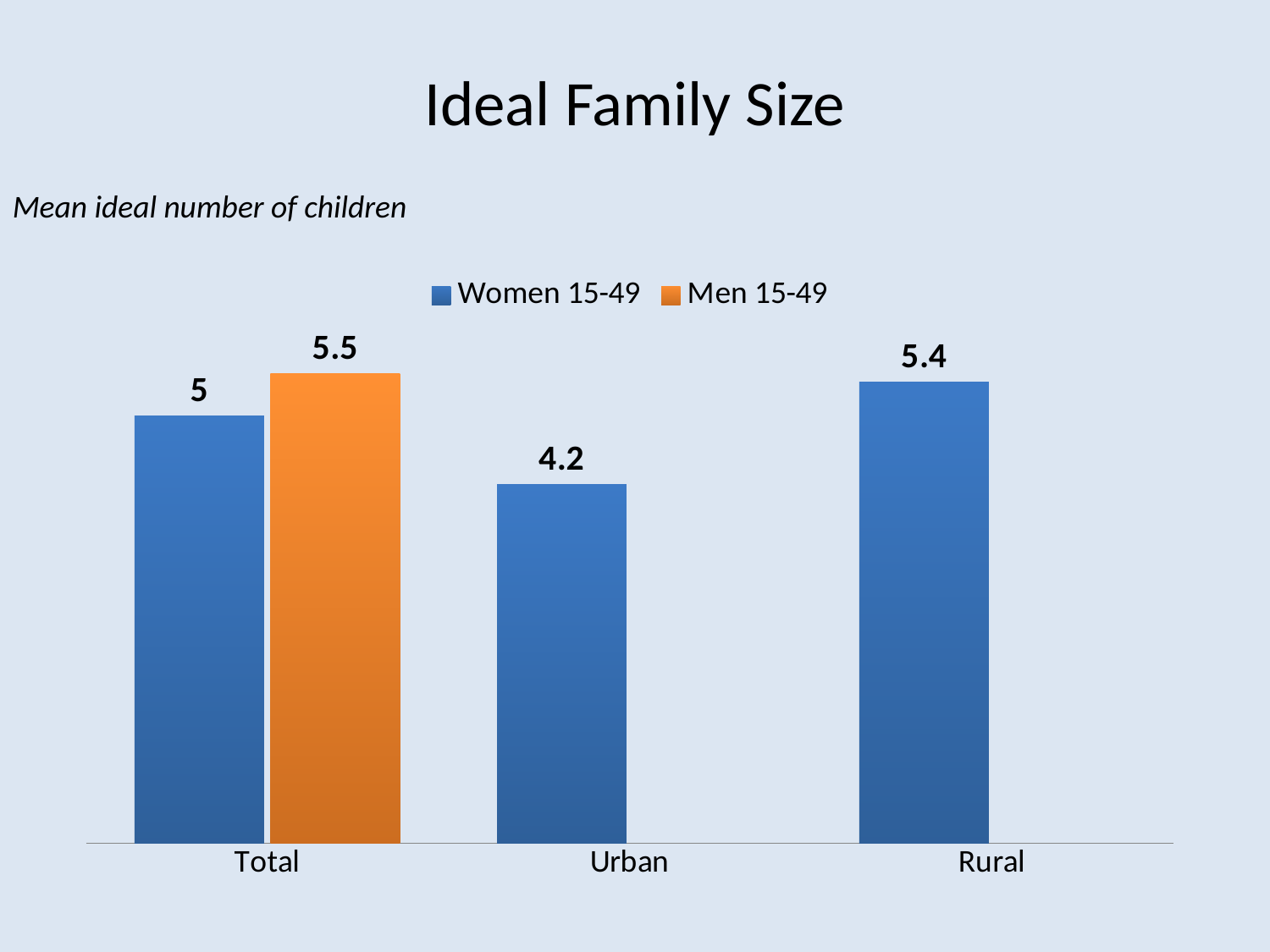

# Ideal Family Size
Mean ideal number of children

### Chart

| Category | Women 15-49 | Men 15-49 |
|---|---|---|
| Total | 5.0 | 5.5 |
| Urban | 4.2 | None |
| Rural | 5.4 | None |